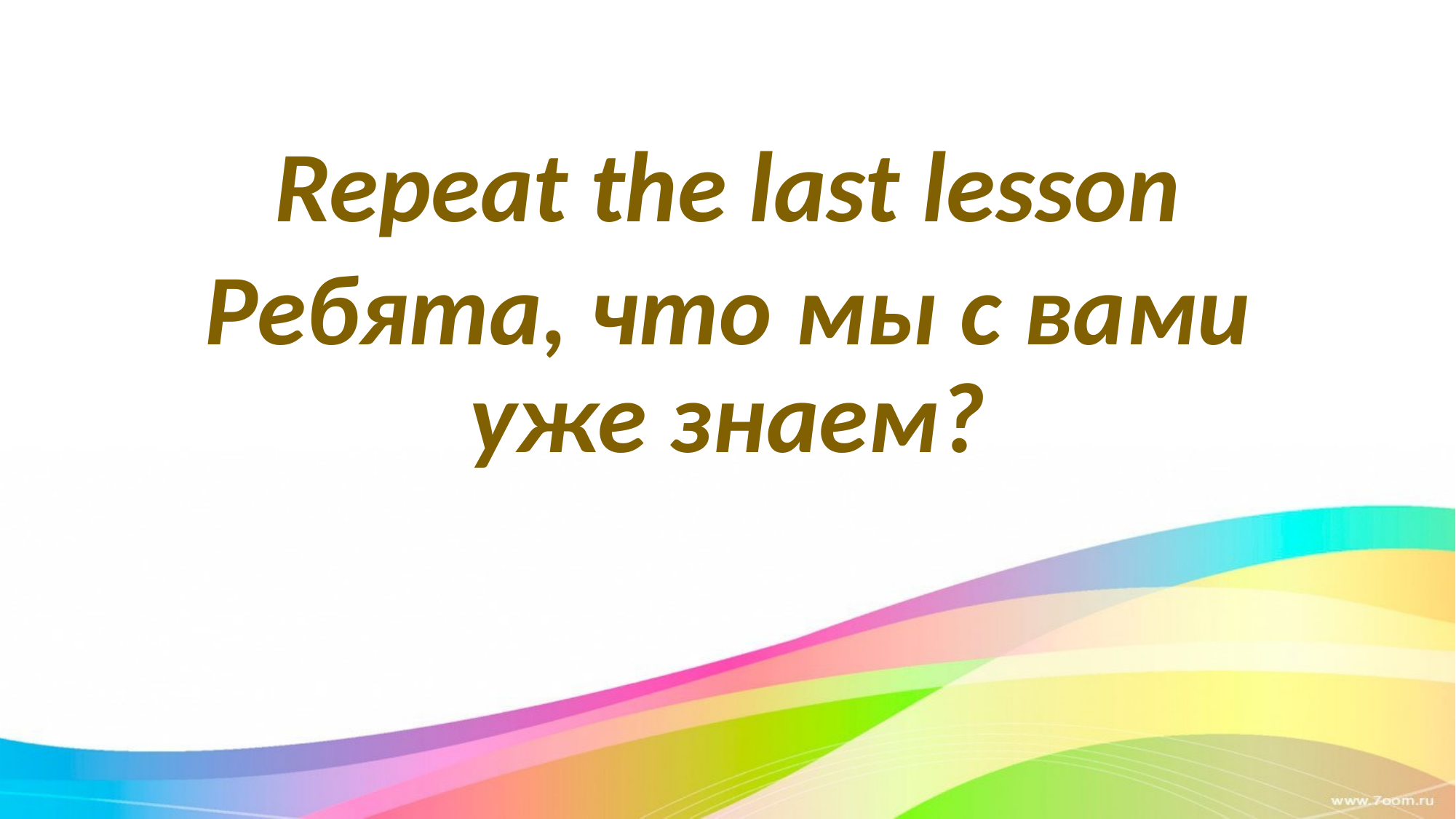

#
Repeat the last lesson
Ребята, что мы с вами уже знаем?